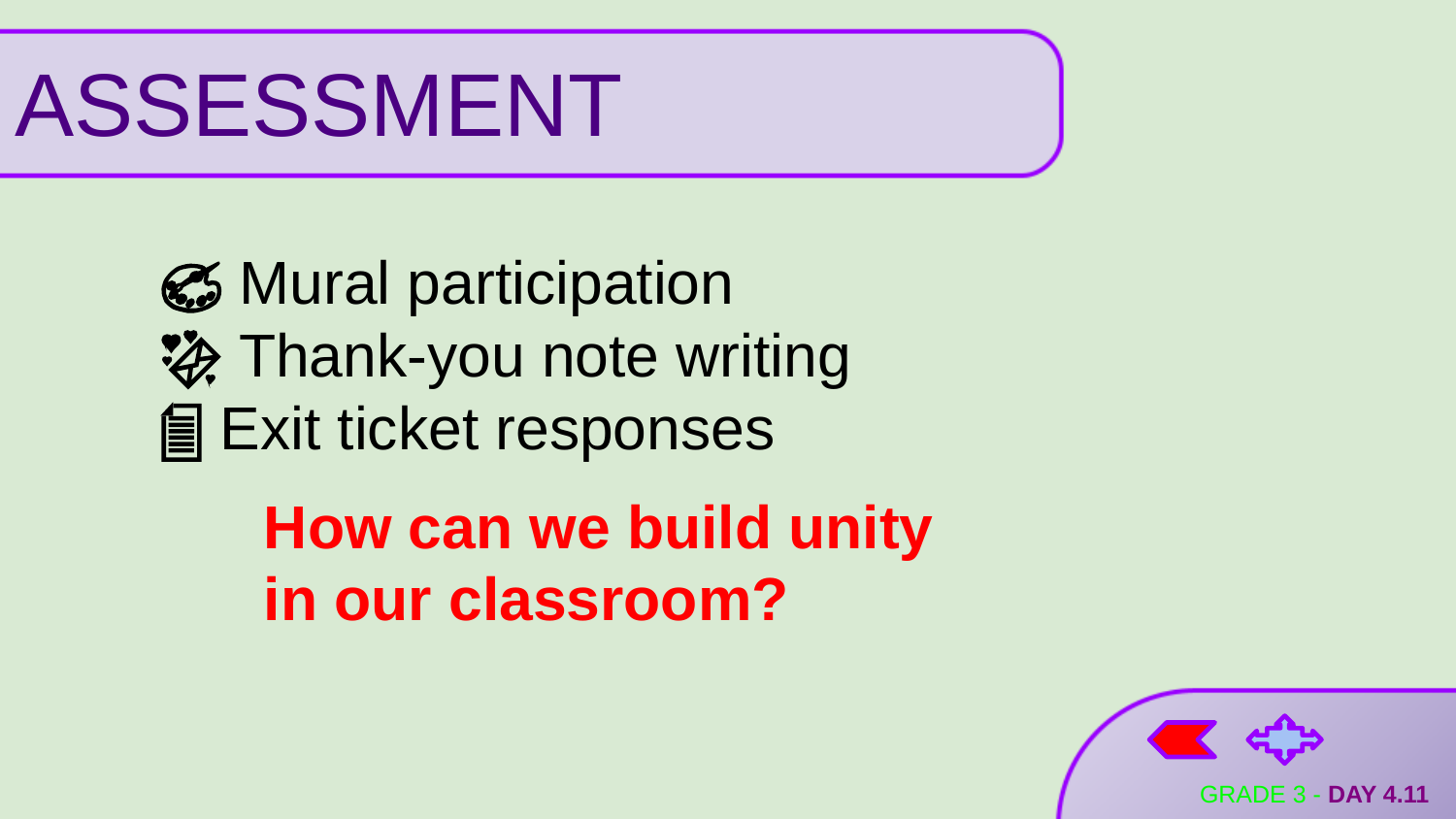

# ASSESSMENT

🎨 Mural participation
💌 Thank-you note writing
📄 Exit ticket responses
How can we build unity
in our classroom?

GRADE 3 - DAY 4.11